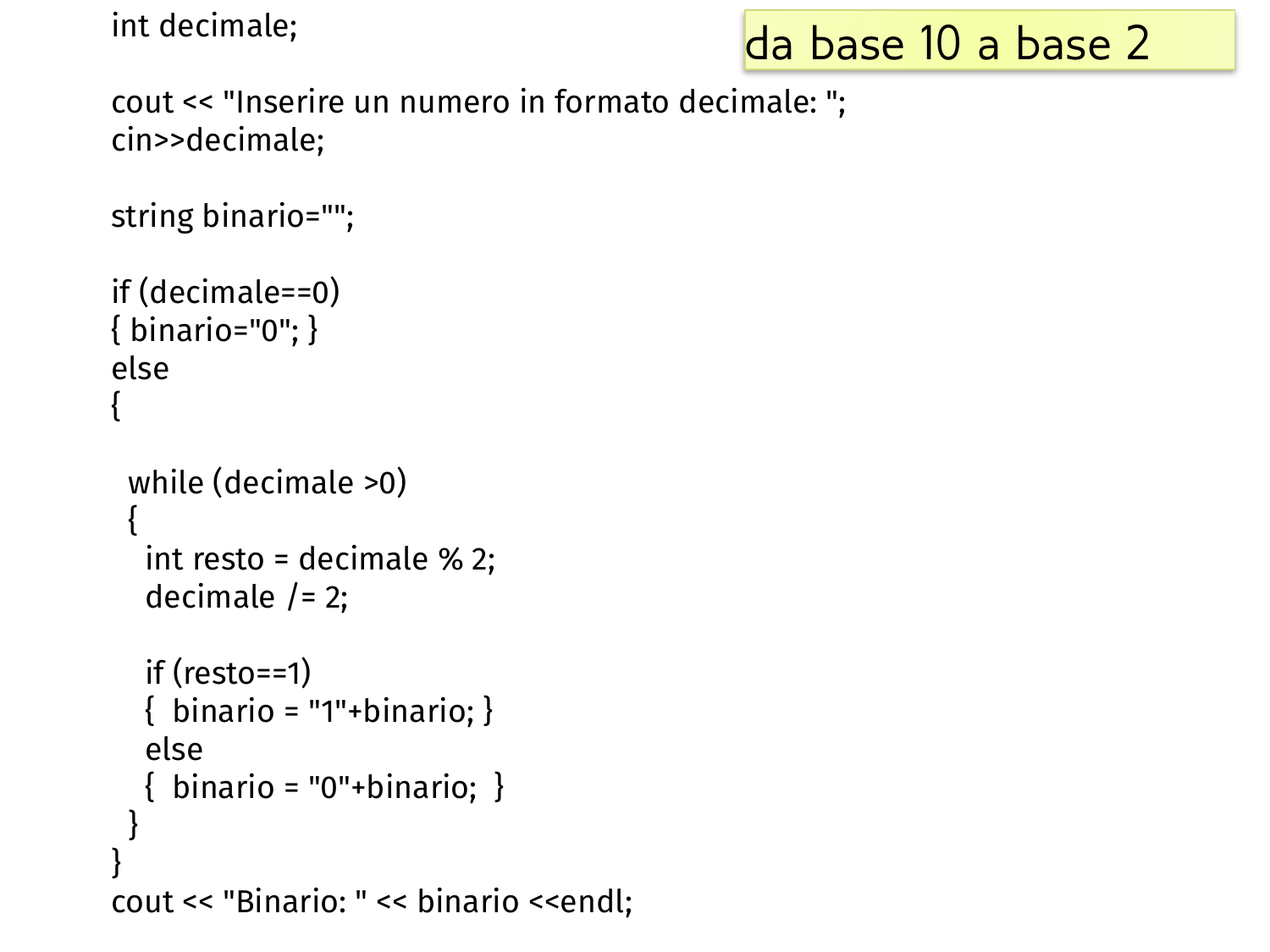

int decimale;

    cout << "Inserire un numero in formato decimale: ";
    cin>>decimale;

    string binario="";

    if (decimale==0)
    { binario="0"; }
    else
    {

      while (decimale >0)
      {
        int resto = decimale % 2;
        decimale /= 2;

        if (resto==1)
        {  binario = "1"+binario; }
        else
        {  binario = "0"+binario;  }
      }
    }
    cout << "Binario: " << binario <<endl;
da base 10 a base 2